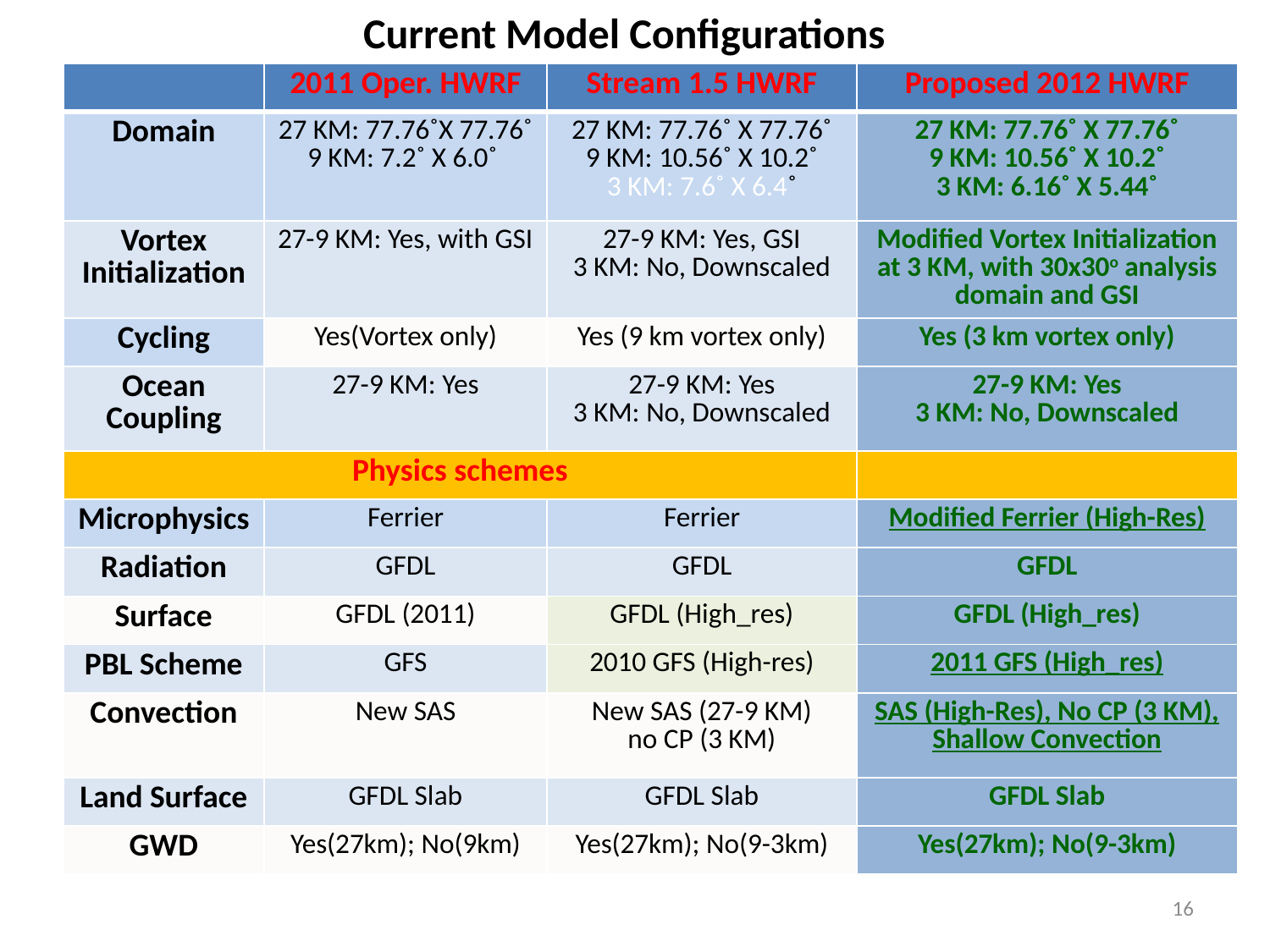

# Current Model Configurations
|  | 2011 Oper. HWRF | Stream 1.5 HWRF | Proposed 2012 HWRF |
| --- | --- | --- | --- |
| Domain | 27 KM: 77.76˚X 77.76˚ 9 KM: 7.2˚ X 6.0˚ | 27 KM: 77.76˚ X 77.76˚ 9 KM: 10.56˚ X 10.2˚ 3 KM: 7.6˚ X 6.4˚ | 27 KM: 77.76˚ X 77.76˚ 9 KM: 10.56˚ X 10.2˚ 3 KM: 6.16˚ X 5.44˚ |
| Vortex Initialization | 27-9 KM: Yes, with GSI | 27-9 KM: Yes, GSI 3 KM: No, Downscaled | Modified Vortex Initialization at 3 KM, with 30x30o analysis domain and GSI |
| Cycling | Yes(Vortex only) | Yes (9 km vortex only) | Yes (3 km vortex only) |
| Ocean Coupling | 27-9 KM: Yes | 27-9 KM: Yes 3 KM: No, Downscaled | 27-9 KM: Yes 3 KM: No, Downscaled |
| Physics schemes |  |  |  |
| Microphysics | Ferrier | Ferrier | Modified Ferrier (High-Res) |
| Radiation | GFDL | GFDL | GFDL |
| Surface | GFDL (2011) | GFDL (High\_res) | GFDL (High\_res) |
| PBL Scheme | GFS | 2010 GFS (High-res) | 2011 GFS (High\_res) |
| Convection | New SAS | New SAS (27-9 KM) no CP (3 KM) | SAS (High-Res), No CP (3 KM), Shallow Convection |
| Land Surface | GFDL Slab | GFDL Slab | GFDL Slab |
| GWD | Yes(27km); No(9km) | Yes(27km); No(9-3km) | Yes(27km); No(9-3km) |
16